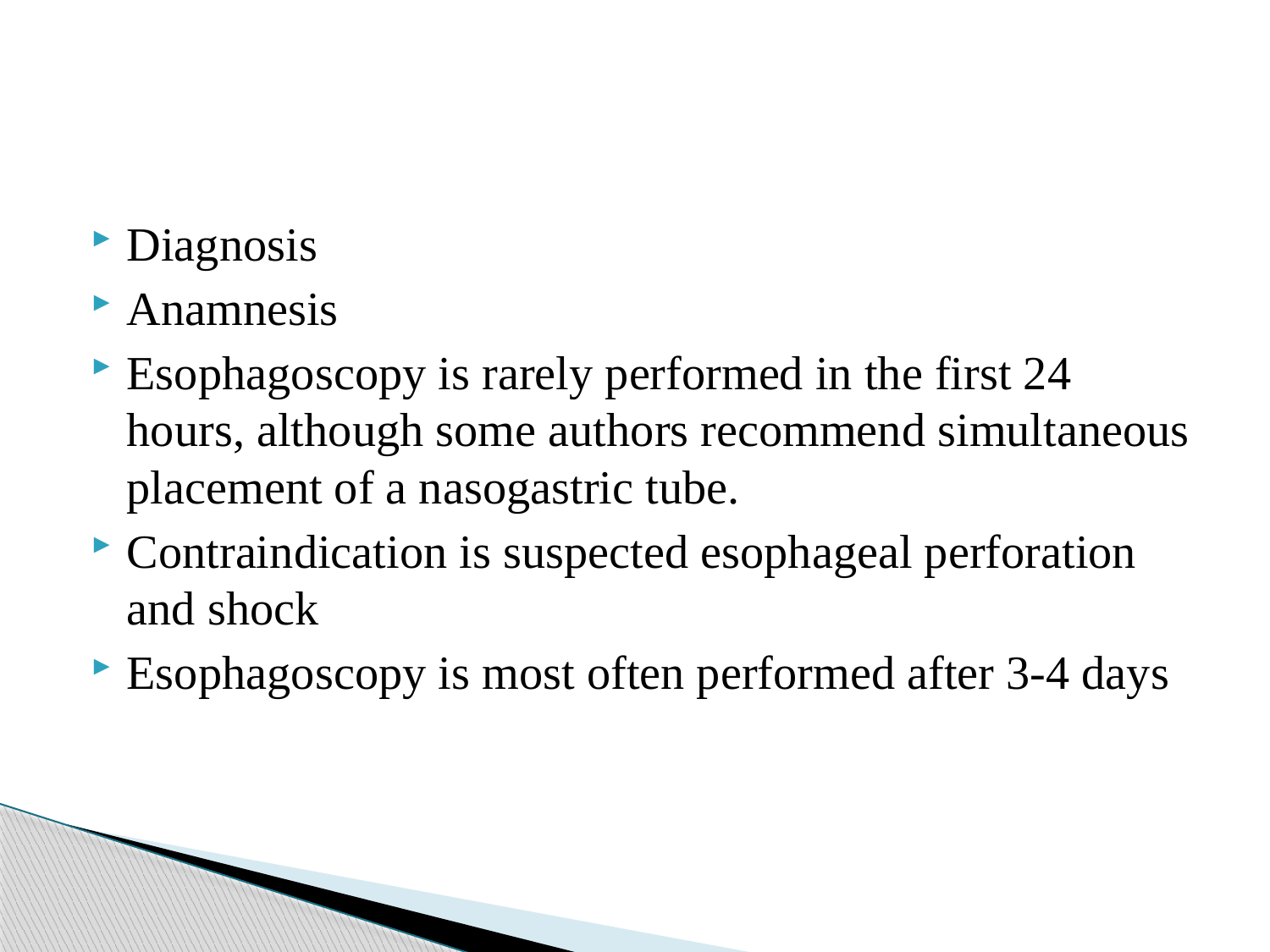

#
Diagnosis
Anamnesis
Esophagoscopy is rarely performed in the first 24 hours, although some authors recommend simultaneous placement of a nasogastric tube.
Contraindication is suspected esophageal perforation and shock
Esophagoscopy is most often performed after 3-4 days